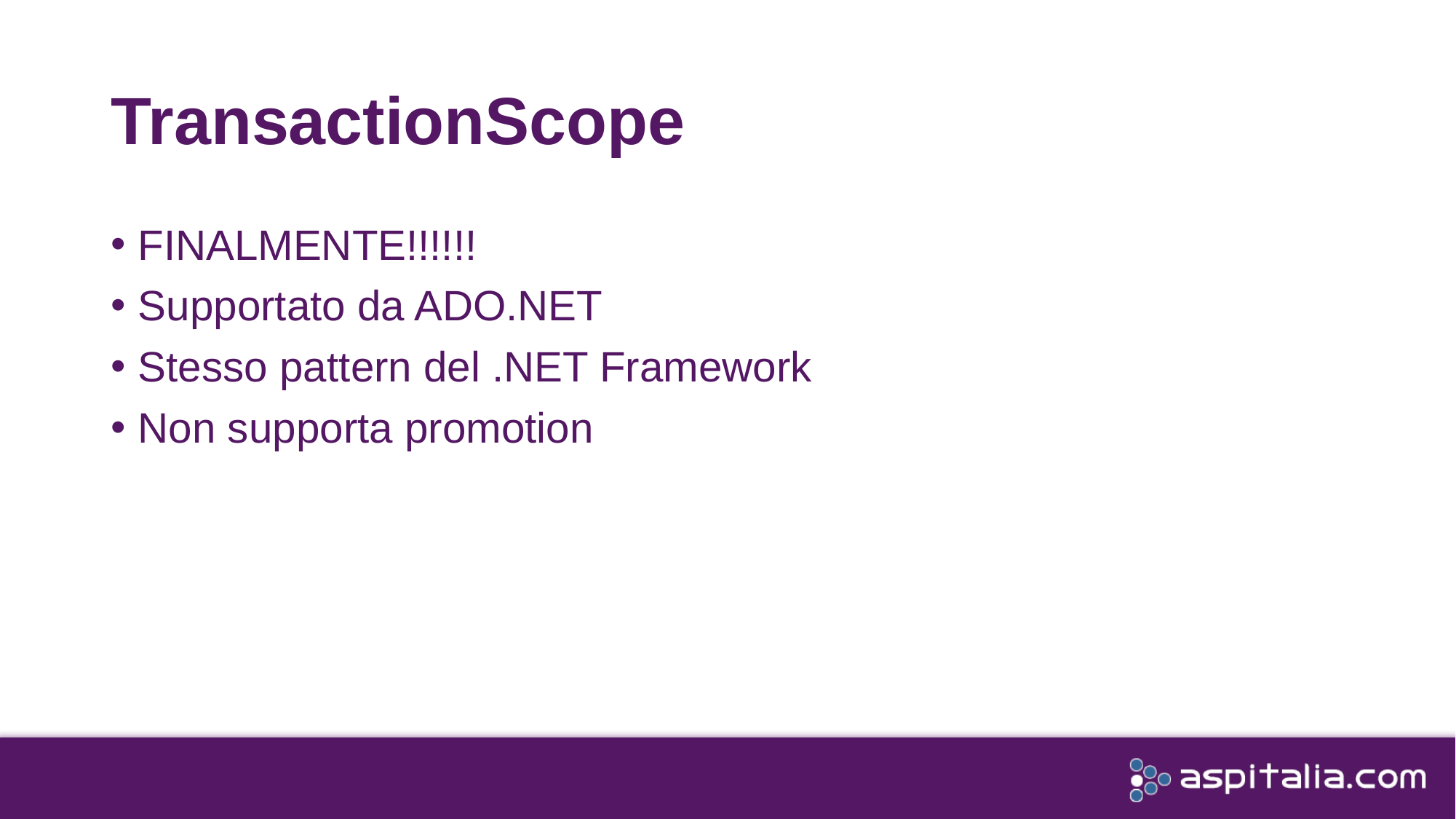

# TransactionScope
FINALMENTE!!!!!!
Supportato da ADO.NET
Stesso pattern del .NET Framework
Non supporta promotion